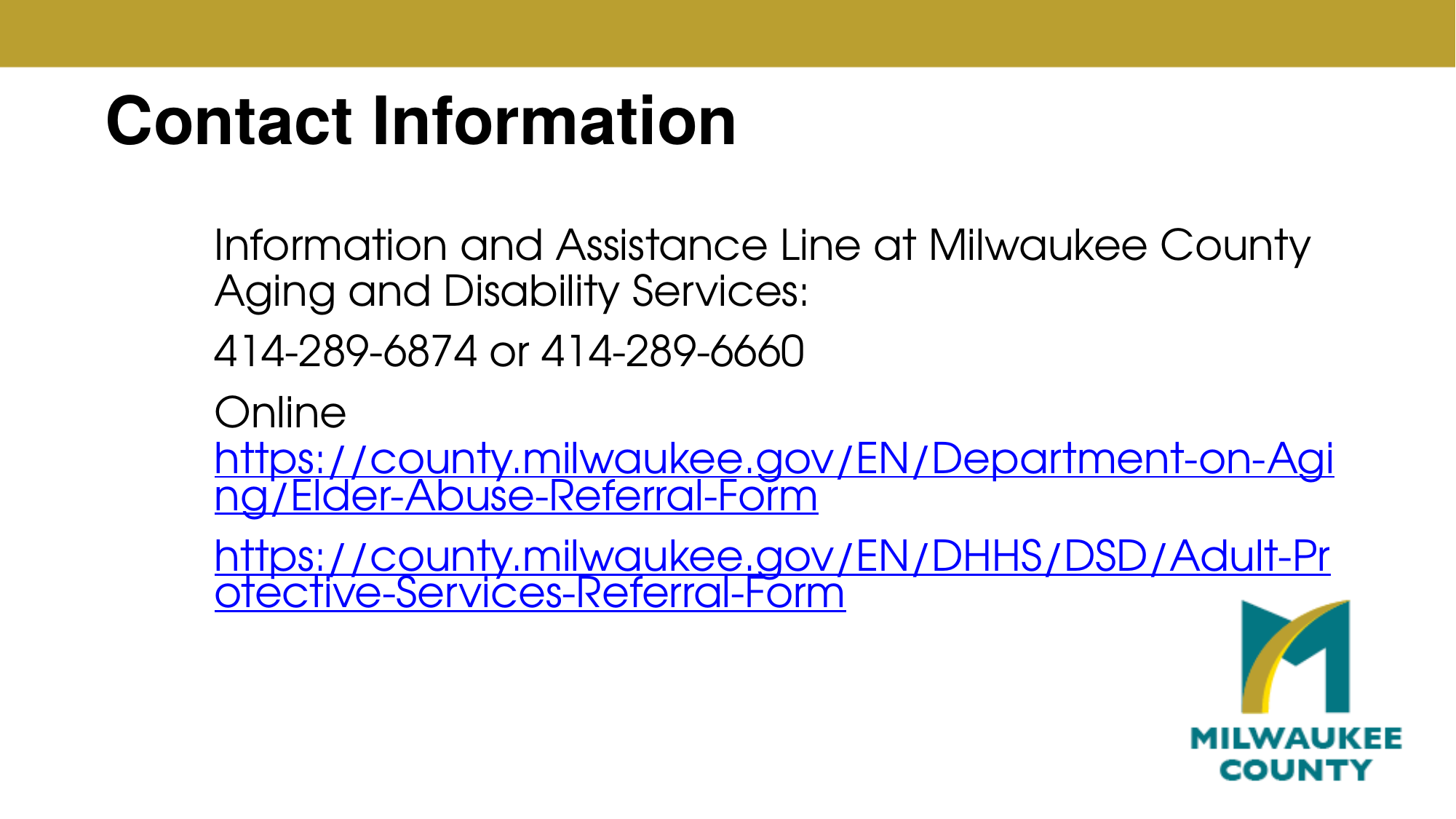

# Contact Information
Information and Assistance Line at Milwaukee County Aging and Disability Services:
414-289-6874 or 414-289-6660
Online https://county.milwaukee.gov/EN/Department-on-Aging/Elder-Abuse-Referral-Form
https://county.milwaukee.gov/EN/DHHS/DSD/Adult-Protective-Services-Referral-Form